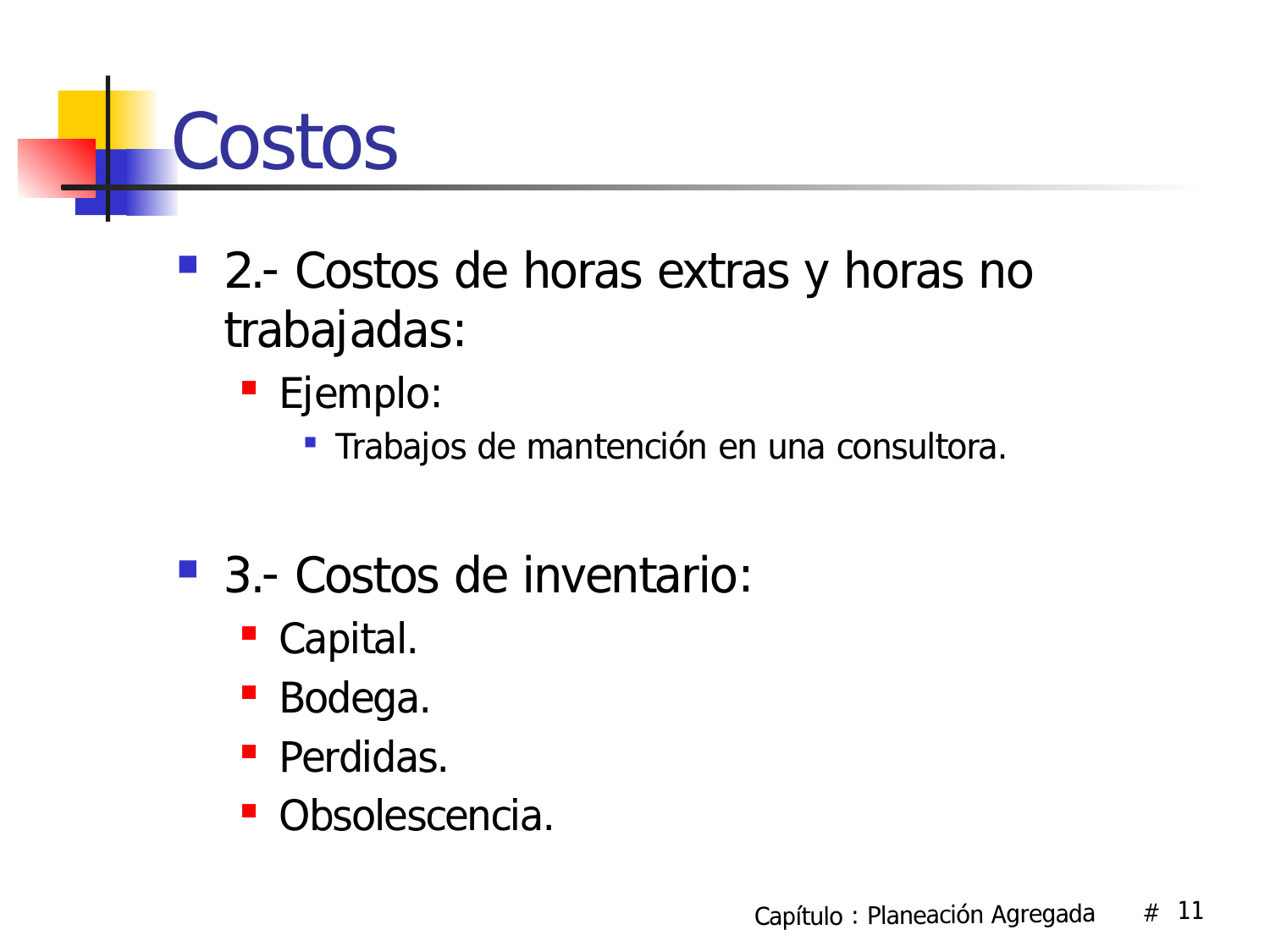

# Costos
2.- Costos de horas extras y horas no trabajadas:
Ejemplo:
Trabajos de mantención en una consultora.

3.- Costos de inventario:
Capital.
Bodega.
Perdidas.
Obsolescencia.
11
Capítulo : Planeación Agregada      #